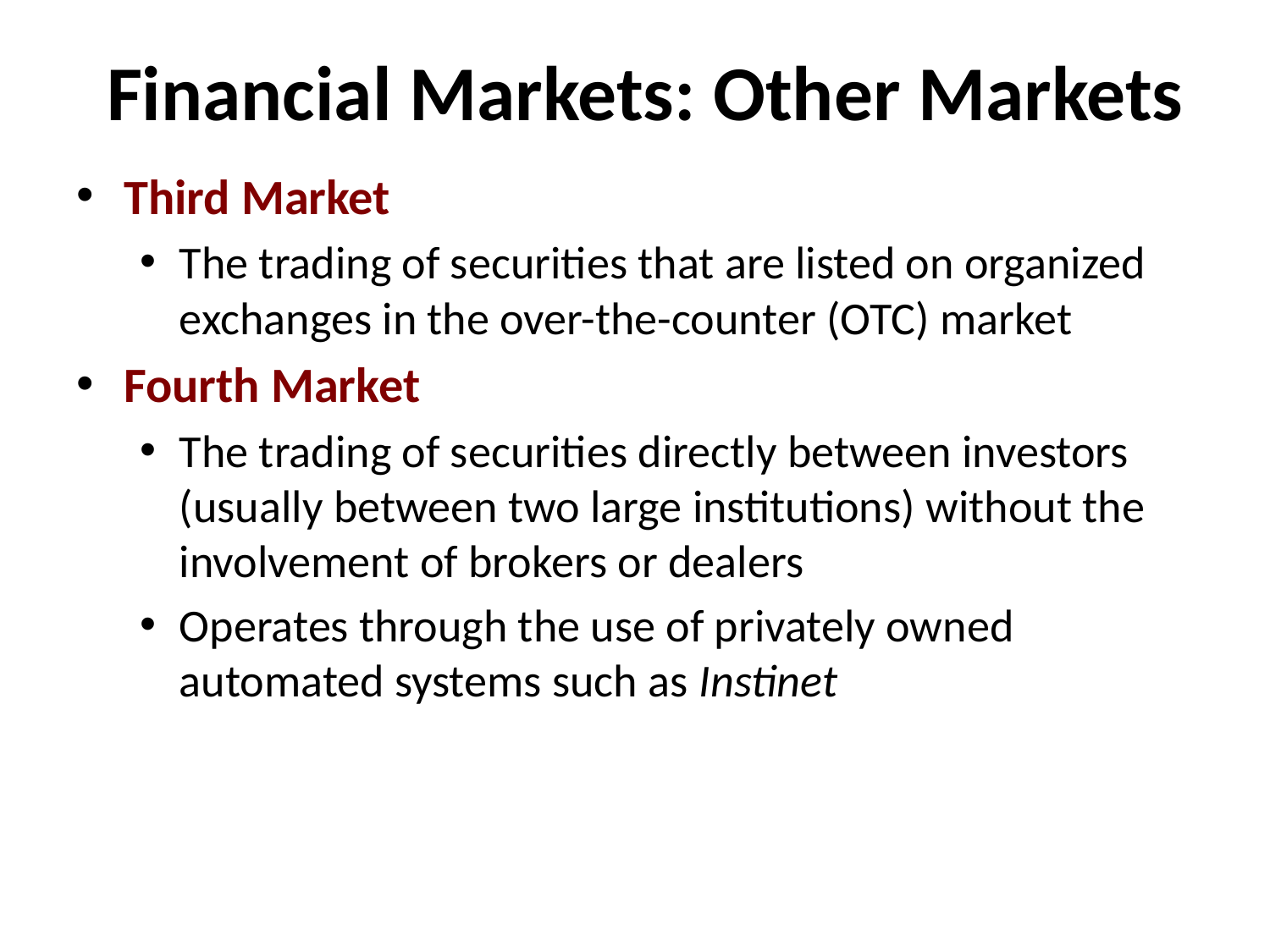

# Financial Markets: Other Markets
Third Market
The trading of securities that are listed on organized exchanges in the over-the-counter (OTC) market
Fourth Market
The trading of securities directly between investors (usually between two large institutions) without the involvement of brokers or dealers
Operates through the use of privately owned automated systems such as Instinet
Booth/Cleary Introduction to Corporate Finance, Second Edition
29